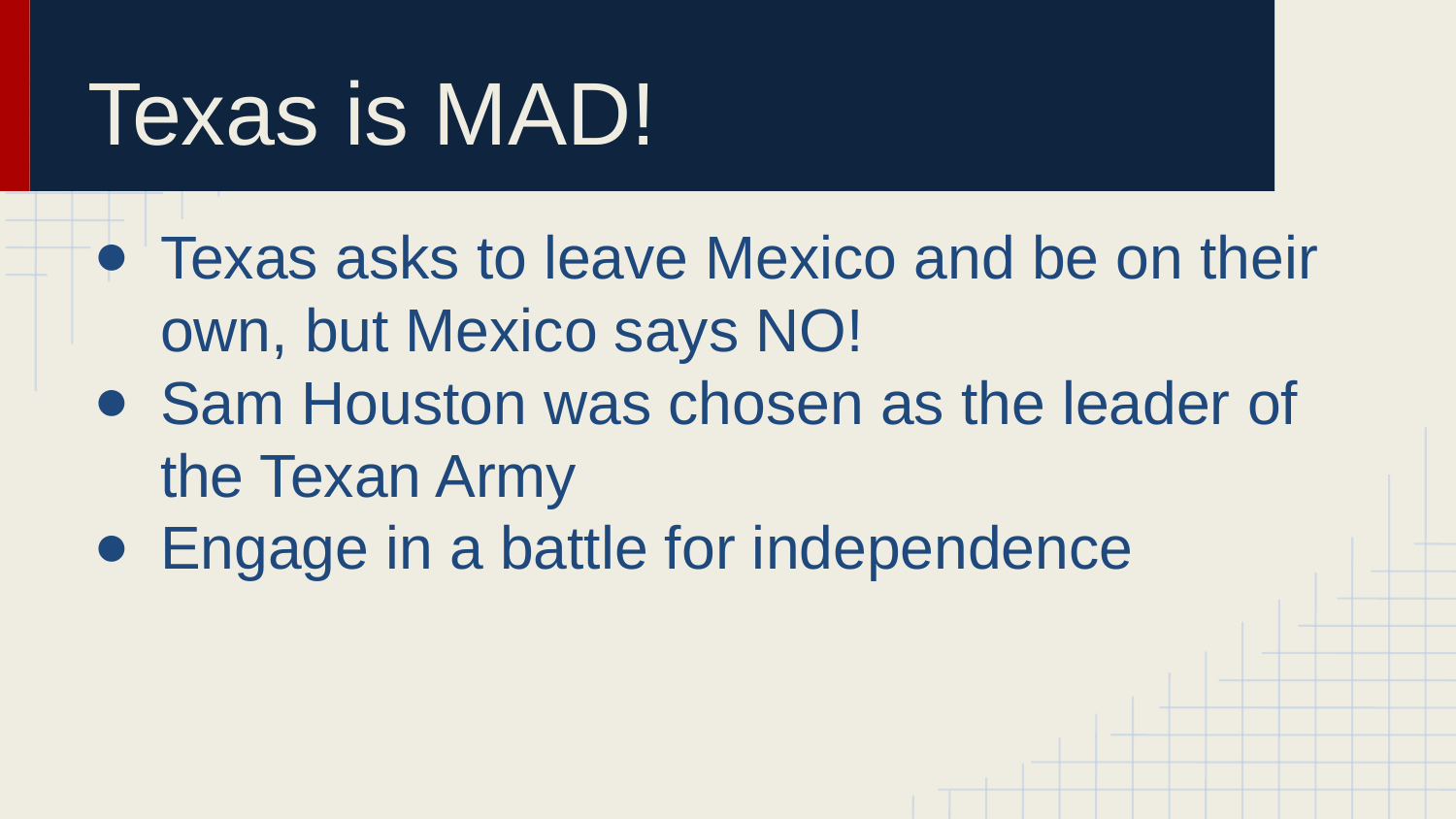

# Texas is MAD!
Texas asks to leave Mexico and be on their own, but Mexico says NO!
Sam Houston was chosen as the leader of the Texan Army
Engage in a battle for independence